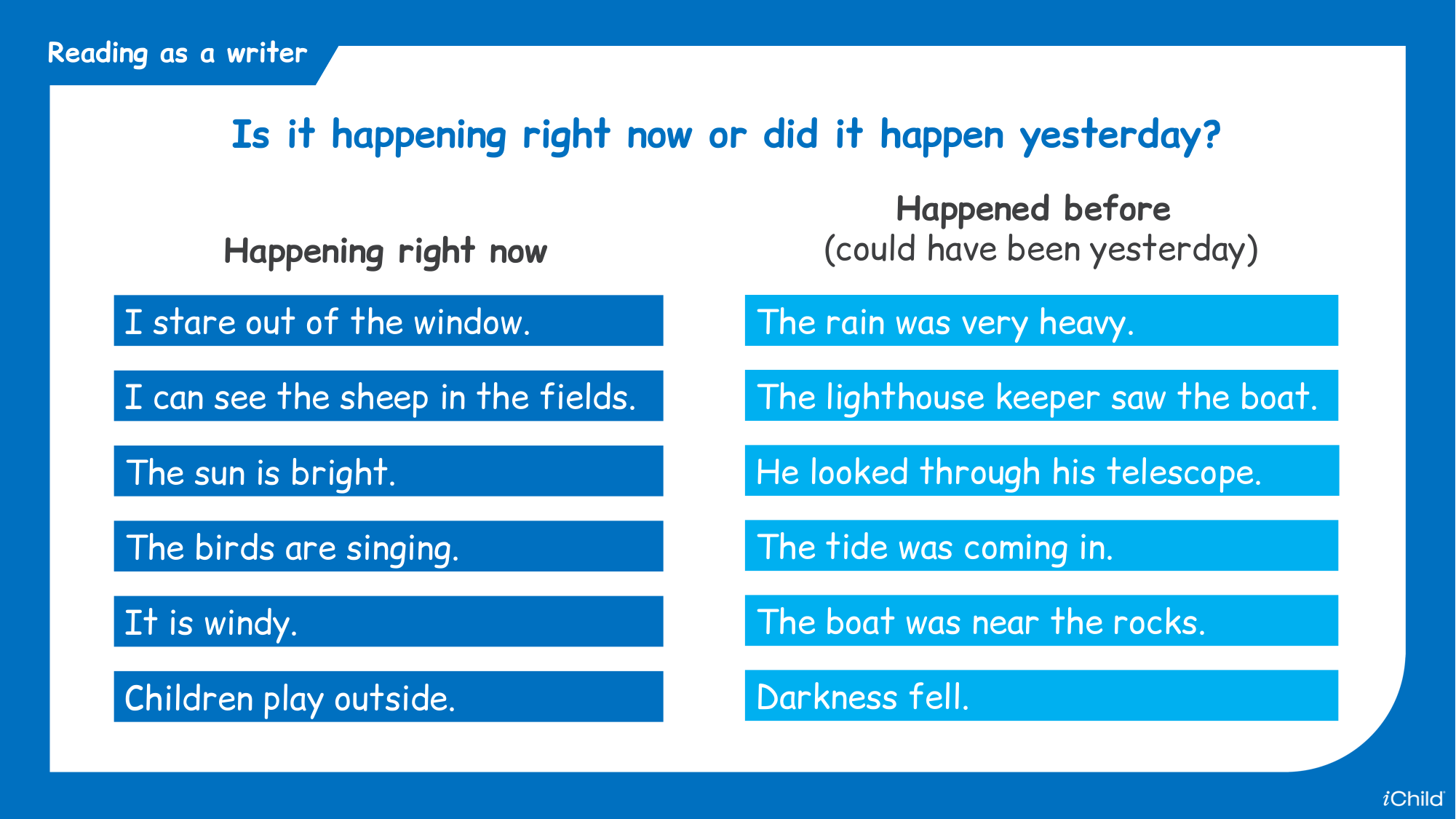

Reading as a writer
Is it happening right now or did it happen yesterday?
Happened before
(could have been yesterday)
Happening right now
I stare out of the window.
The rain was very heavy.
The lighthouse keeper saw the boat.
I can see the sheep in the fields.
He looked through his telescope.
The sun is bright.
The tide was coming in.
The birds are singing.
The boat was near the rocks.
It is windy.
Darkness fell.
Children play outside.